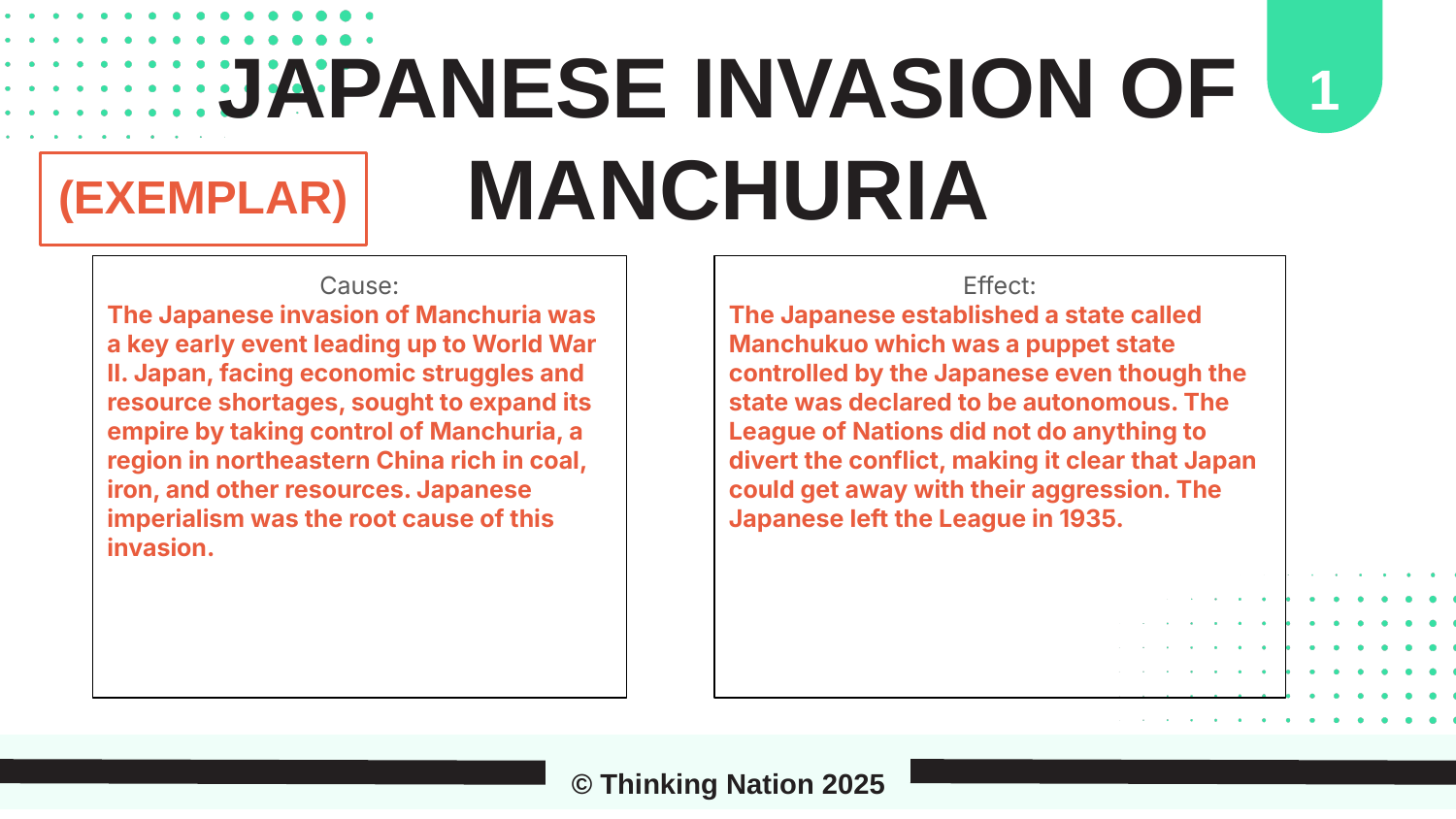

1
JAPANESE INVASION OF MANCHURIA
(EXEMPLAR)
Cause:
The Japanese invasion of Manchuria was a key early event leading up to World War II. Japan, facing economic struggles and resource shortages, sought to expand its empire by taking control of Manchuria, a region in northeastern China rich in coal, iron, and other resources. Japanese imperialism was the root cause of this invasion.

Effect:
The Japanese established a state called Manchukuo which was a puppet state controlled by the Japanese even though the state was declared to be autonomous. The League of Nations did not do anything to divert the conflict, making it clear that Japan could get away with their aggression. The Japanese left the League in 1935.

© Thinking Nation 2025